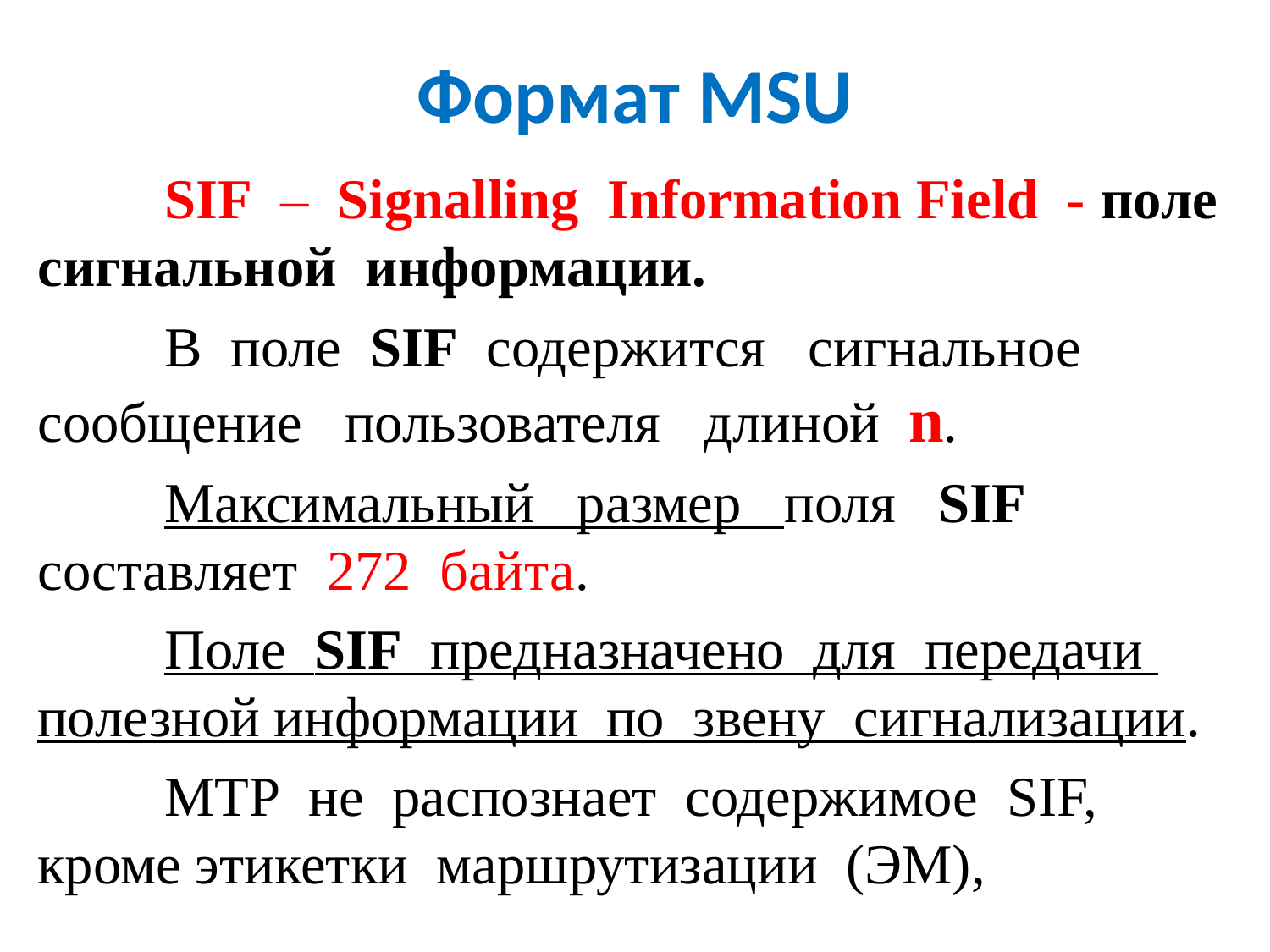

# Формат MSU
	SIF  –  Signalling  Information Field  - поле  сигнальной  информации.
	В  поле  SIF  содержится   сигнальное сообщение   пользователя   длиной  n.
	максимальный   размер   поля   SIF  составляет  272  байта.
	Поле  SIF  предназначено  для  передачи  полезной информации  по  звену  сигнализации.
	МТР  не  распознает  содержимое  SIF, кроме этикетки  маршрутизации  (ЭМ),